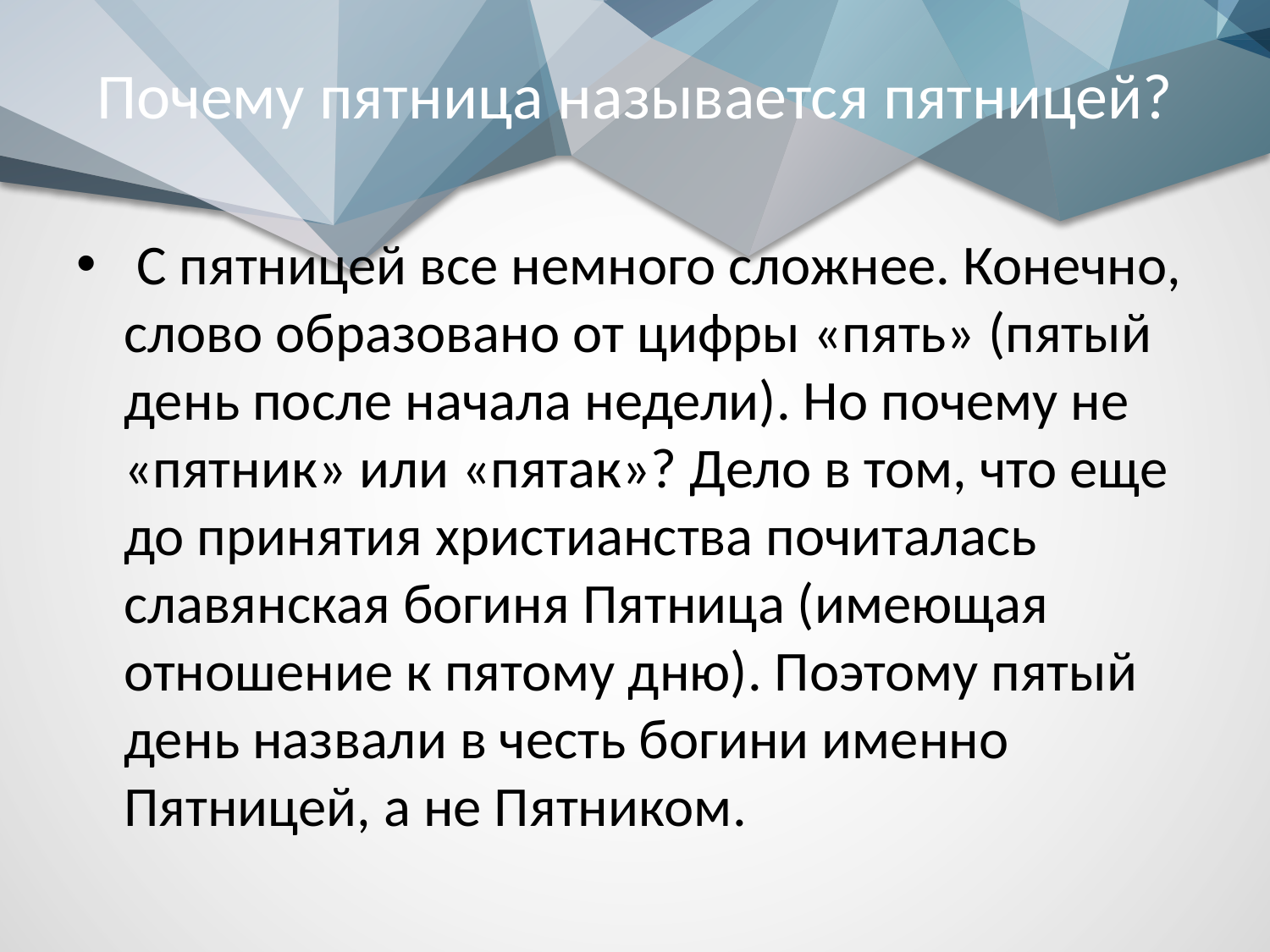

# Почему пятница называется пятницей?
 С пятницей все немного сложнее. Конечно, слово образовано от цифры «пять» (пятый день после начала недели). Но почему не «пятник» или «пятак»? Дело в том, что еще до принятия христианства почиталась славянская богиня Пятница (имеющая отношение к пятому дню). Поэтому пятый день назвали в честь богини именно Пятницей, а не Пятником.